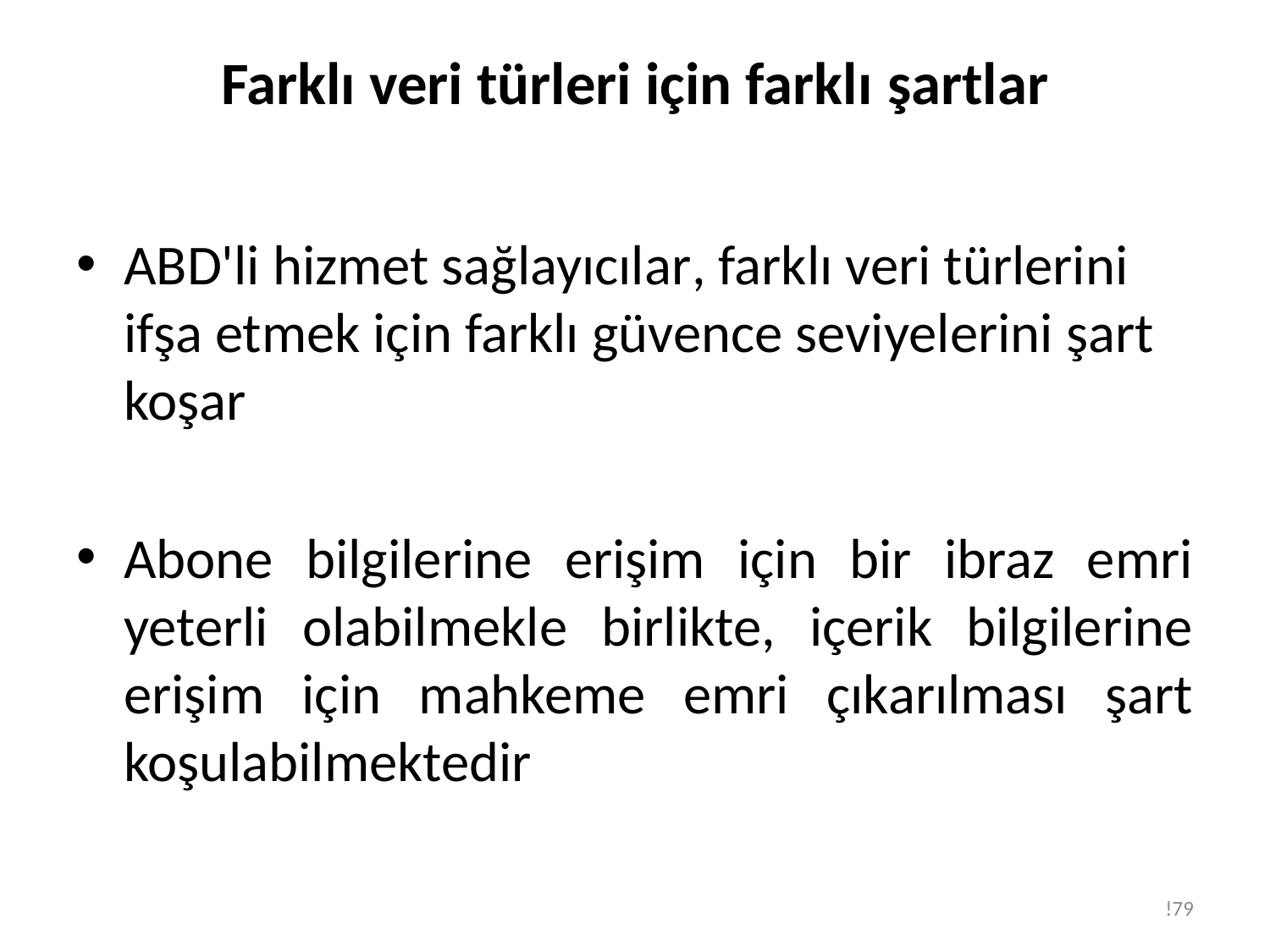

# Farklı veri türleri için farklı şartlar
ABD'li hizmet sağlayıcılar, farklı veri türlerini ifşa etmek için farklı güvence seviyelerini şart koşar

Abone bilgilerine erişim için bir ibraz emri yeterli olabilmekle birlikte, içerik bilgilerine erişim için mahkeme emri çıkarılması şart koşulabilmektedir
!79